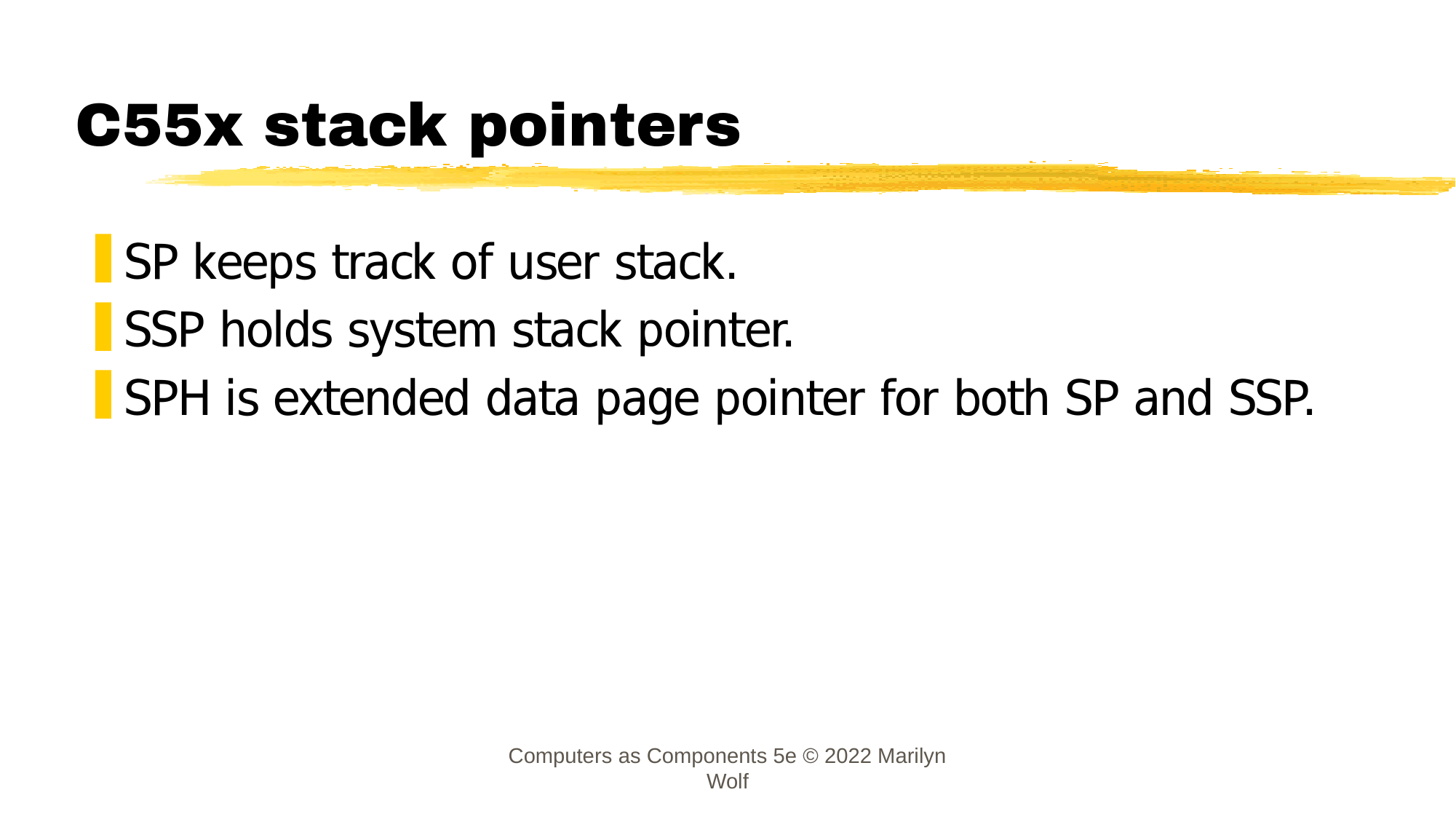

# C55x stack pointers
SP keeps track of user stack.
SSP holds system stack pointer.
SPH is extended data page pointer for both SP and SSP.
Computers as Components 5e © 2022 Marilyn Wolf